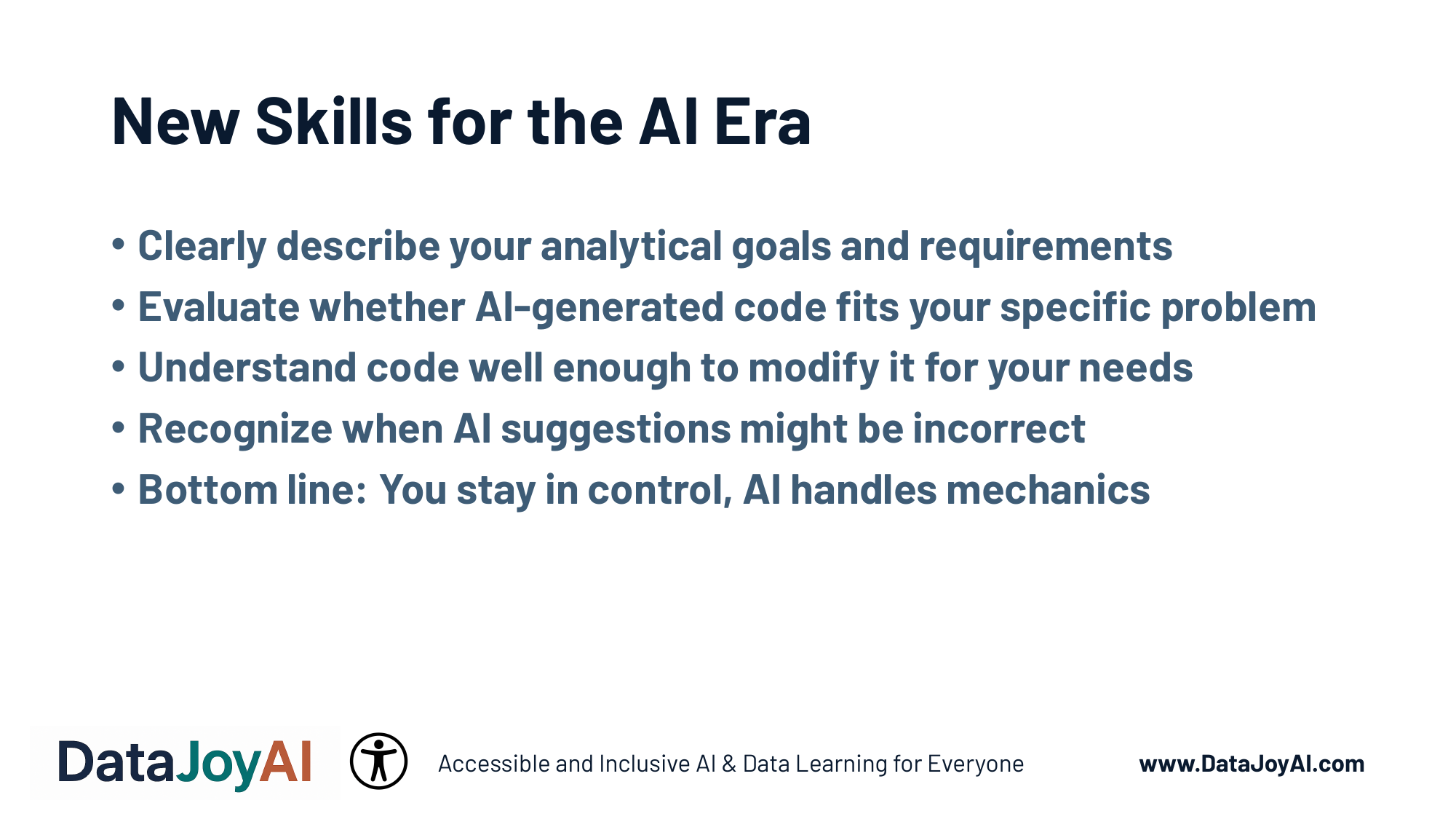

# New Skills for the AI Era
Clearly describe your analytical goals and requirements
Evaluate whether AI-generated code fits your specific problem
Understand code well enough to modify it for your needs
Recognize when AI suggestions might be incorrect
Bottom line: You stay in control, AI handles mechanics